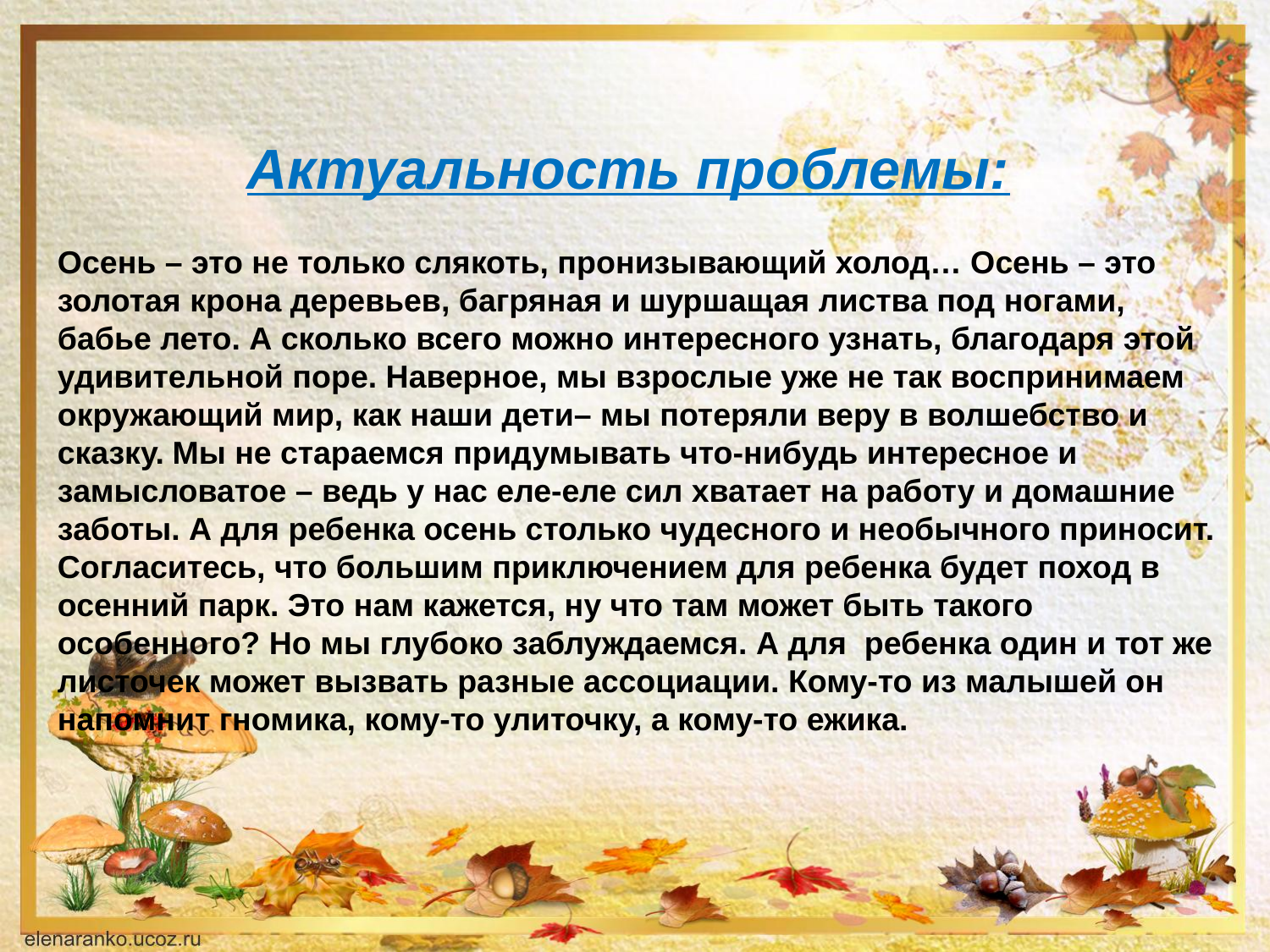

Актуальность проблемы:
Осень – это не только слякоть, пронизывающий холод… Осень – это золотая крона деревьев, багряная и шуршащая листва под ногами, бабье лето. А сколько всего можно интересного узнать, благодаря этой удивительной поре. Наверное, мы взрослые уже не так воспринимаем окружающий мир, как наши дети– мы потеряли веру в волшебство и сказку. Мы не стараемся придумывать что-нибудь интересное и замысловатое – ведь у нас еле-еле сил хватает на работу и домашние заботы. А для ребенка осень столько чудесного и необычного приносит. Согласитесь, что большим приключением для ребенка будет поход в осенний парк. Это нам кажется, ну что там может быть такого особенного? Но мы глубоко заблуждаемся. А для  ребенка один и тот же листочек может вызвать разные ассоциации. Кому-то из малышей он напомнит гномика, кому-то улиточку, а кому-то ежика.